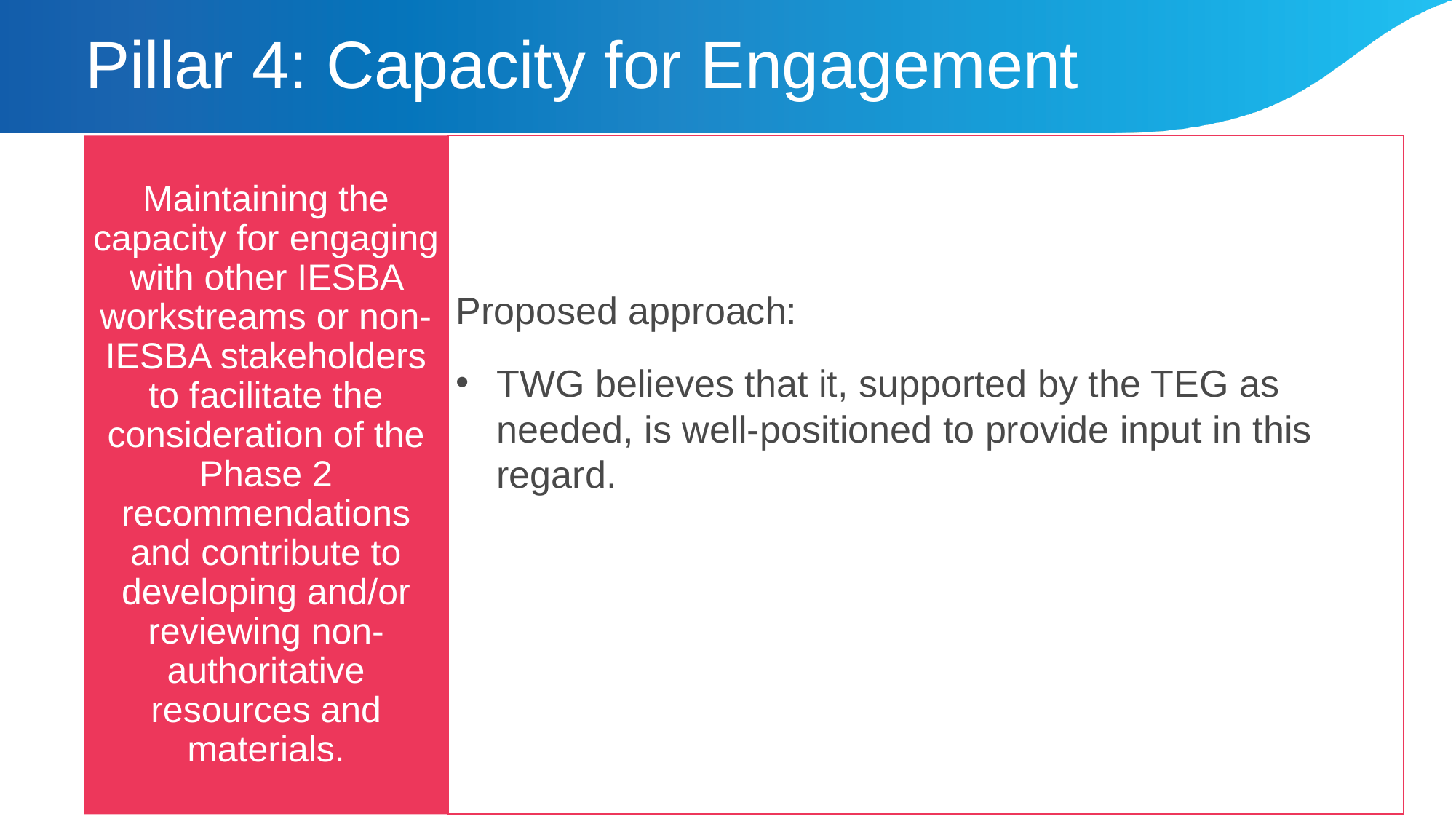

# Pillar 4: Capacity for Engagement
Maintaining the capacity for engaging with other IESBA workstreams or non-IESBA stakeholders to facilitate the consideration of the Phase 2 recommendations and contribute to developing and/or reviewing non-authoritative resources and materials.

Proposed approach:
TWG believes that it, supported by the TEG as needed, is well-positioned to provide input in this regard.